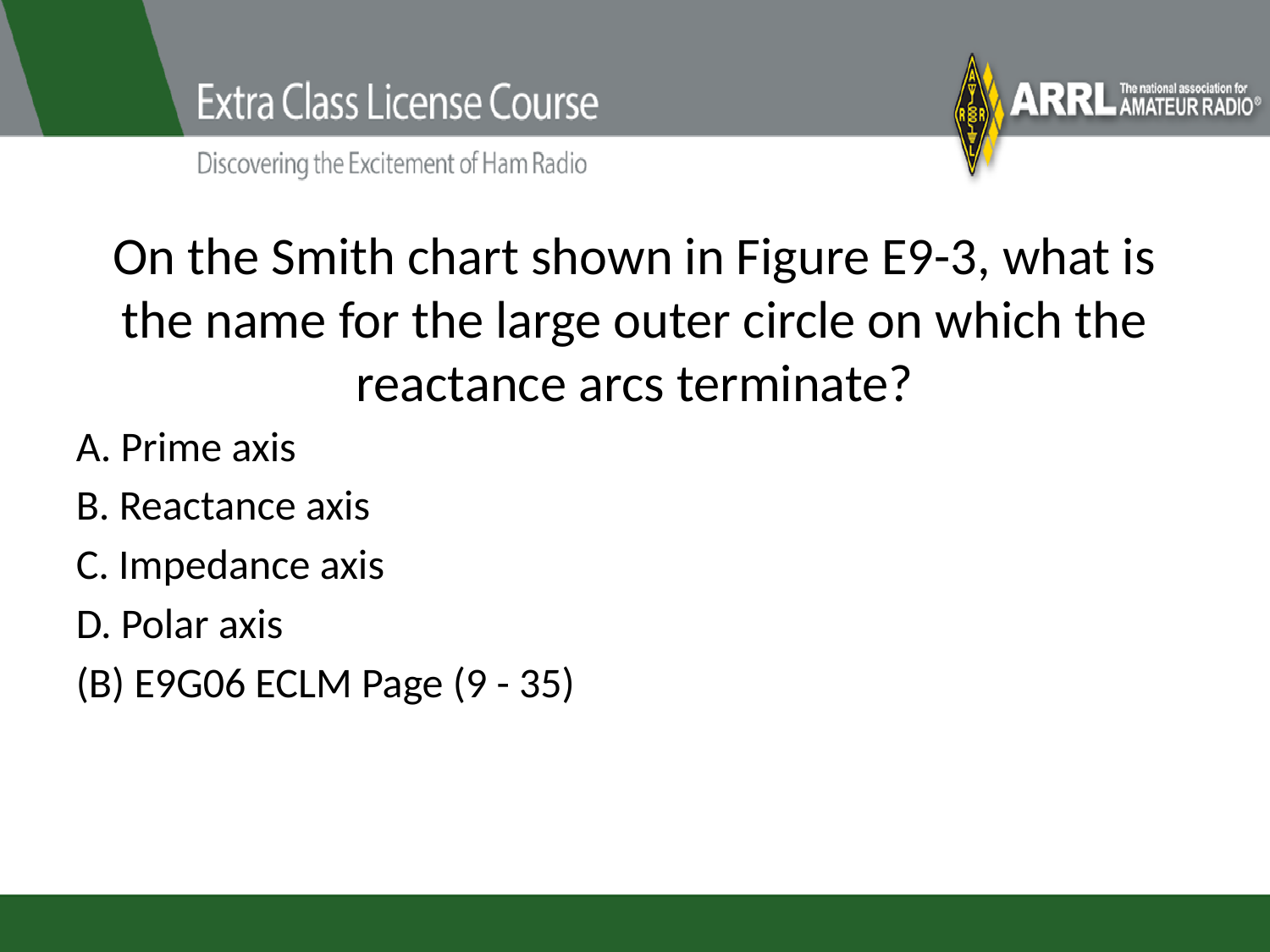

# On the Smith chart shown in Figure E9-3, what is the name for the large outer circle on which the reactance arcs terminate?
A. Prime axis
B. Reactance axis
C. Impedance axis
D. Polar axis
(B) E9G06 ECLM Page (9 - 35)